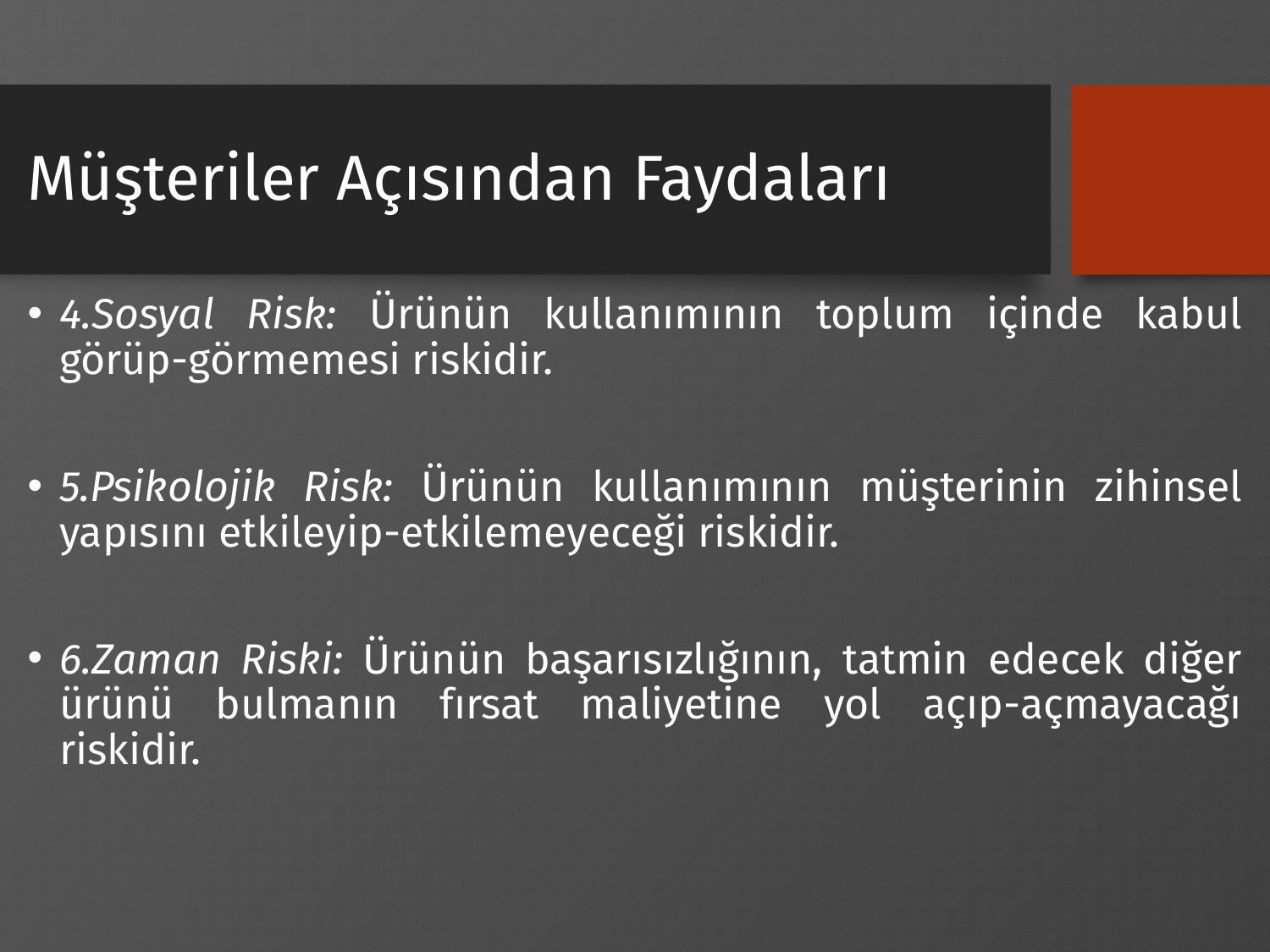

# Müşteriler Açısından Faydaları
4.Sosyal Risk: Ürünün kullanımının toplum içinde kabul görüp-görmemesi riskidir.

5.Psikolojik Risk: Ürünün kullanımının müşterinin zihinsel yapısını etkileyip-etkilemeyeceği riskidir.

6.Zaman Riski: Ürünün başarısızlığının, tatmin edecek diğer ürünü bulmanın fırsat maliyetine yol açıp-açmayacağı riskidir.